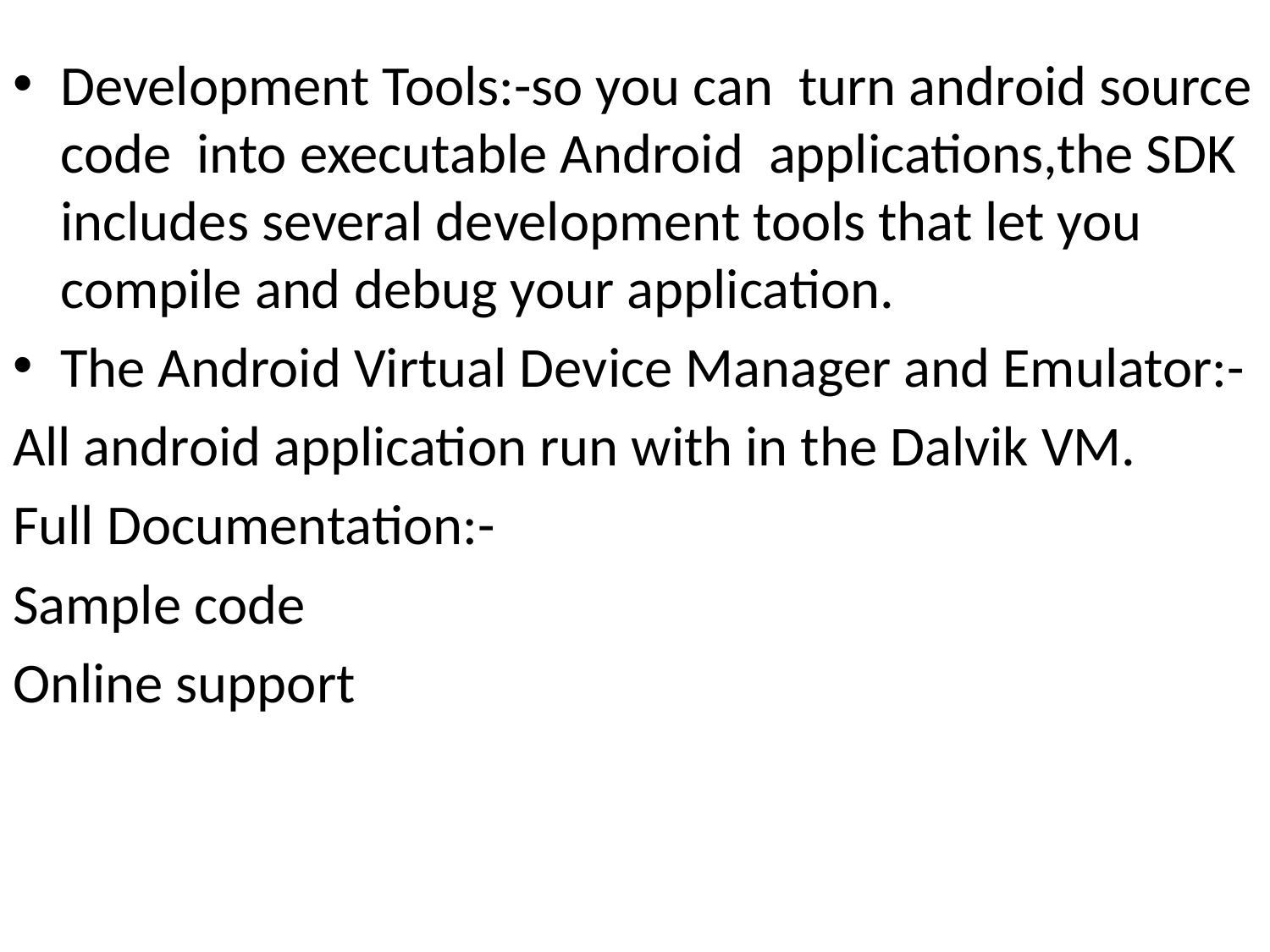

Development Tools:-so you can  turn android source code  into executable Android  applications,the SDK  includes several development tools that let you compile and debug your application.
The Android Virtual Device Manager and Emulator:-
All android application run with in the Dalvik VM.
Full Documentation:-
Sample code
Online support